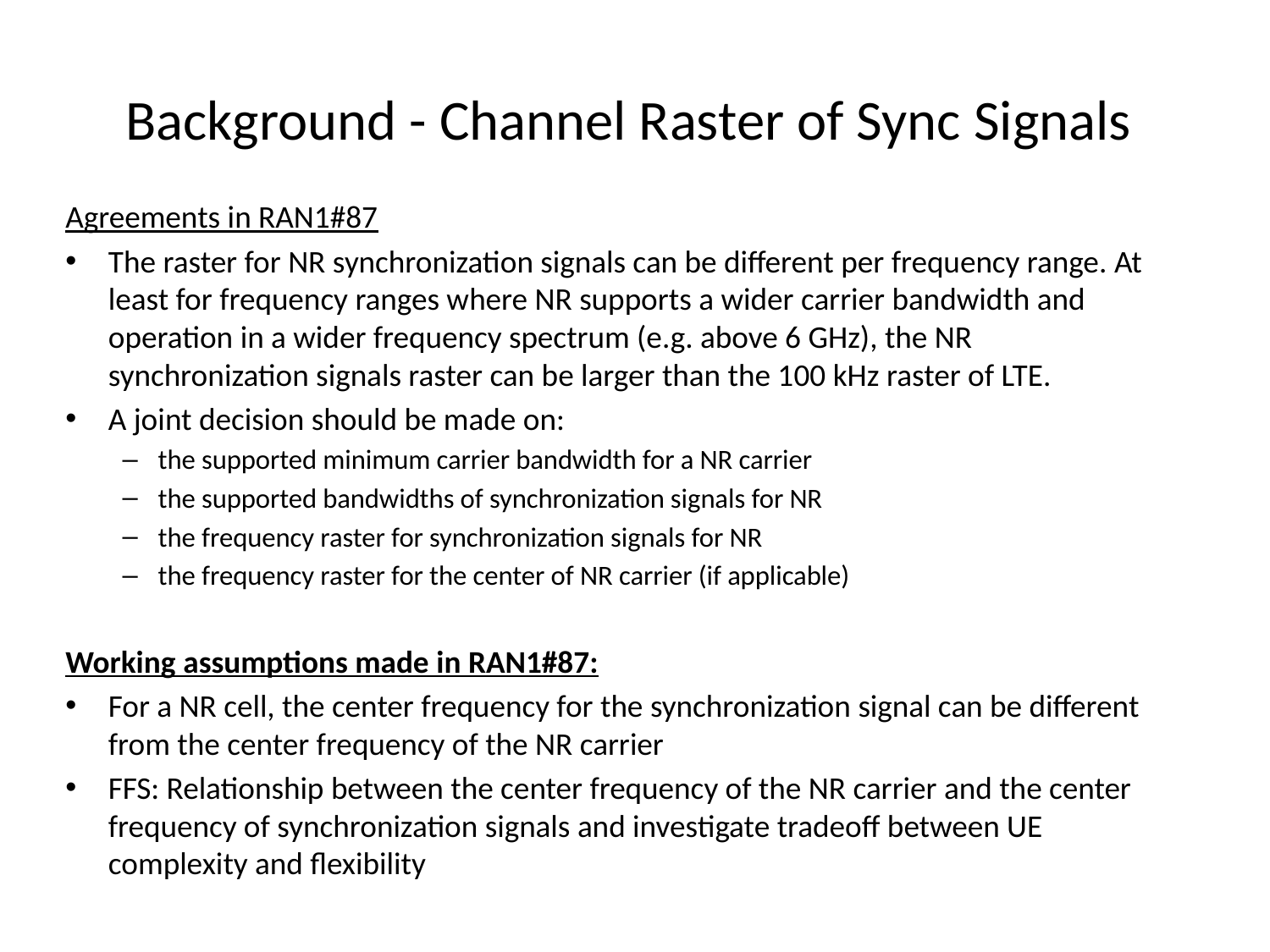

# Background - Channel Raster of Sync Signals
Agreements in RAN1#87
The raster for NR synchronization signals can be different per frequency range. At least for frequency ranges where NR supports a wider carrier bandwidth and operation in a wider frequency spectrum (e.g. above 6 GHz), the NR synchronization signals raster can be larger than the 100 kHz raster of LTE.
A joint decision should be made on:
the supported minimum carrier bandwidth for a NR carrier
the supported bandwidths of synchronization signals for NR
the frequency raster for synchronization signals for NR
the frequency raster for the center of NR carrier (if applicable)

Working assumptions made in RAN1#87:
For a NR cell, the center frequency for the synchronization signal can be different from the center frequency of the NR carrier
FFS: Relationship between the center frequency of the NR carrier and the center frequency of synchronization signals and investigate tradeoff between UE complexity and flexibility